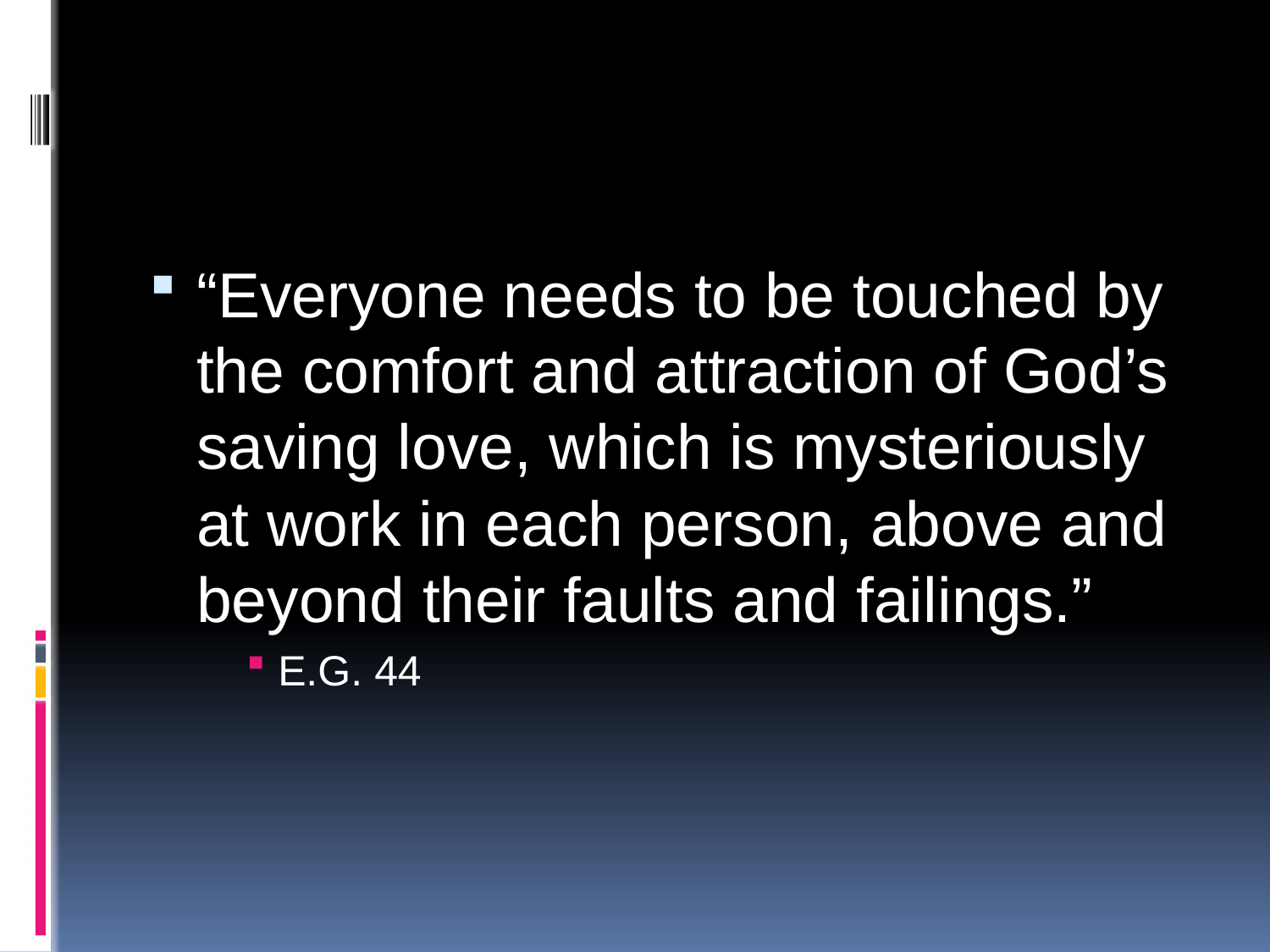

#
“Everyone needs to be touched by the comfort and attraction of God’s saving love, which is mysteriously at work in each person, above and beyond their faults and failings.”
E.G. 44